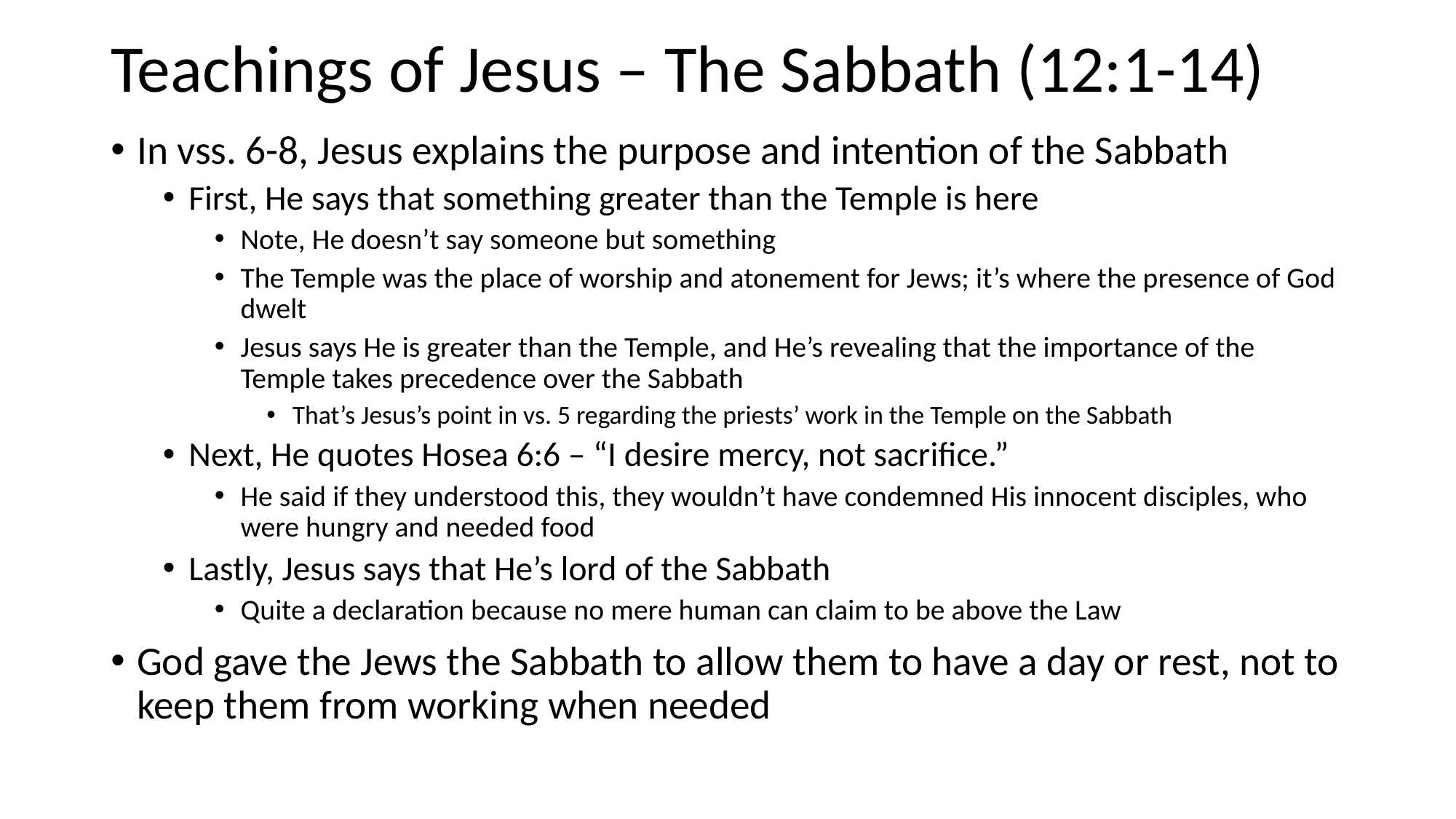

# Teachings of Jesus – The Sabbath (12:1-14)
In vss. 6-8, Jesus explains the purpose and intention of the Sabbath
First, He says that something greater than the Temple is here
Note, He doesn’t say someone but something
The Temple was the place of worship and atonement for Jews; it’s where the presence of God dwelt
Jesus says He is greater than the Temple, and He’s revealing that the importance of the Temple takes precedence over the Sabbath
That’s Jesus’s point in vs. 5 regarding the priests’ work in the Temple on the Sabbath
Next, He quotes Hosea 6:6 – “I desire mercy, not sacrifice.”
He said if they understood this, they wouldn’t have condemned His innocent disciples, who were hungry and needed food
Lastly, Jesus says that He’s lord of the Sabbath
Quite a declaration because no mere human can claim to be above the Law
God gave the Jews the Sabbath to allow them to have a day or rest, not to keep them from working when needed